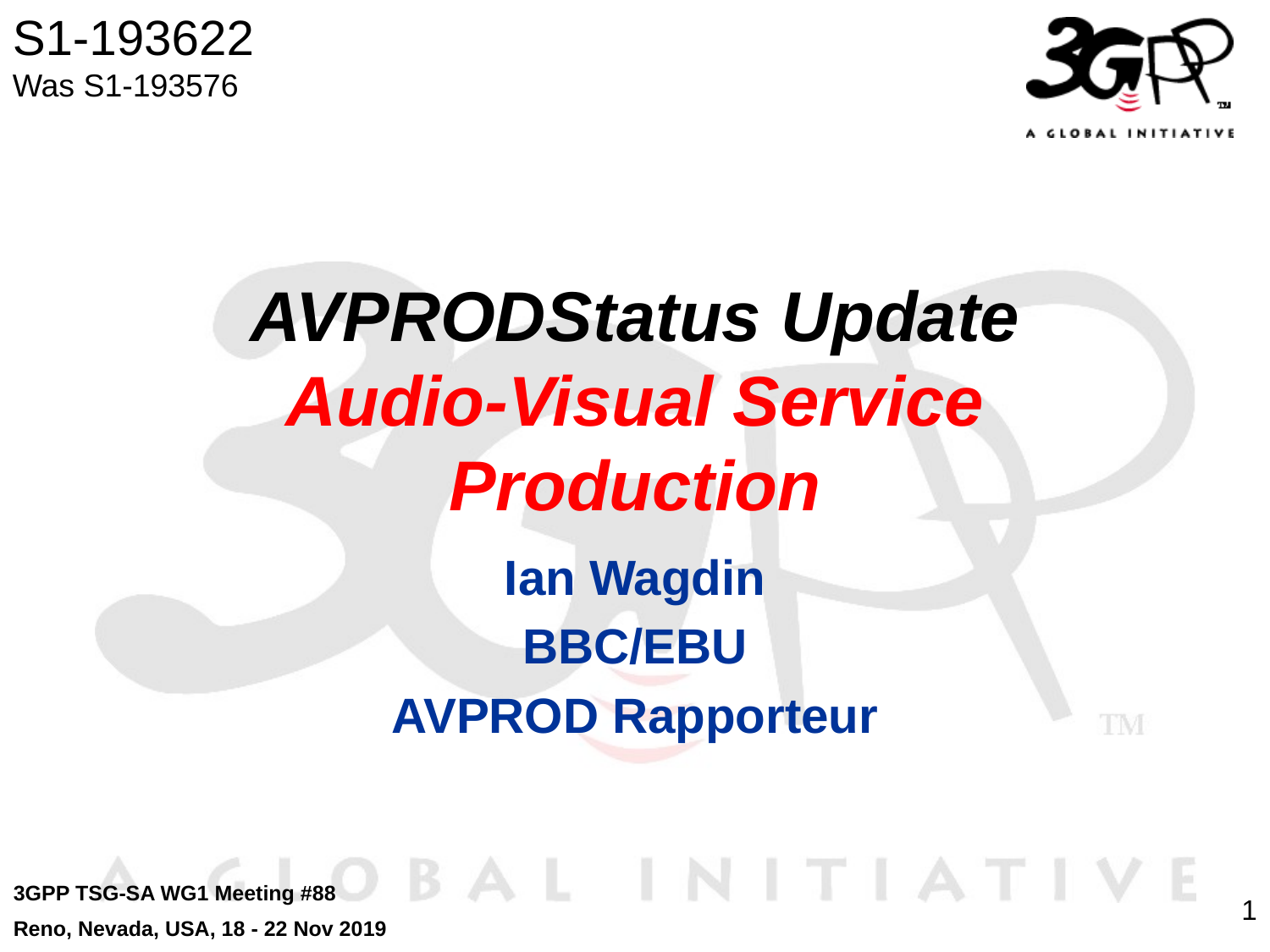

S1-193622
Was S1-193576
# AVPRODStatus Update Audio-Visual Service Production
Ian Wagdin
BBC/EBU
AVPROD Rapporteur
3GPP TSG-SA WG1 Meeting #88
Reno, Nevada, USA, 18 - 22 Nov 2019
1